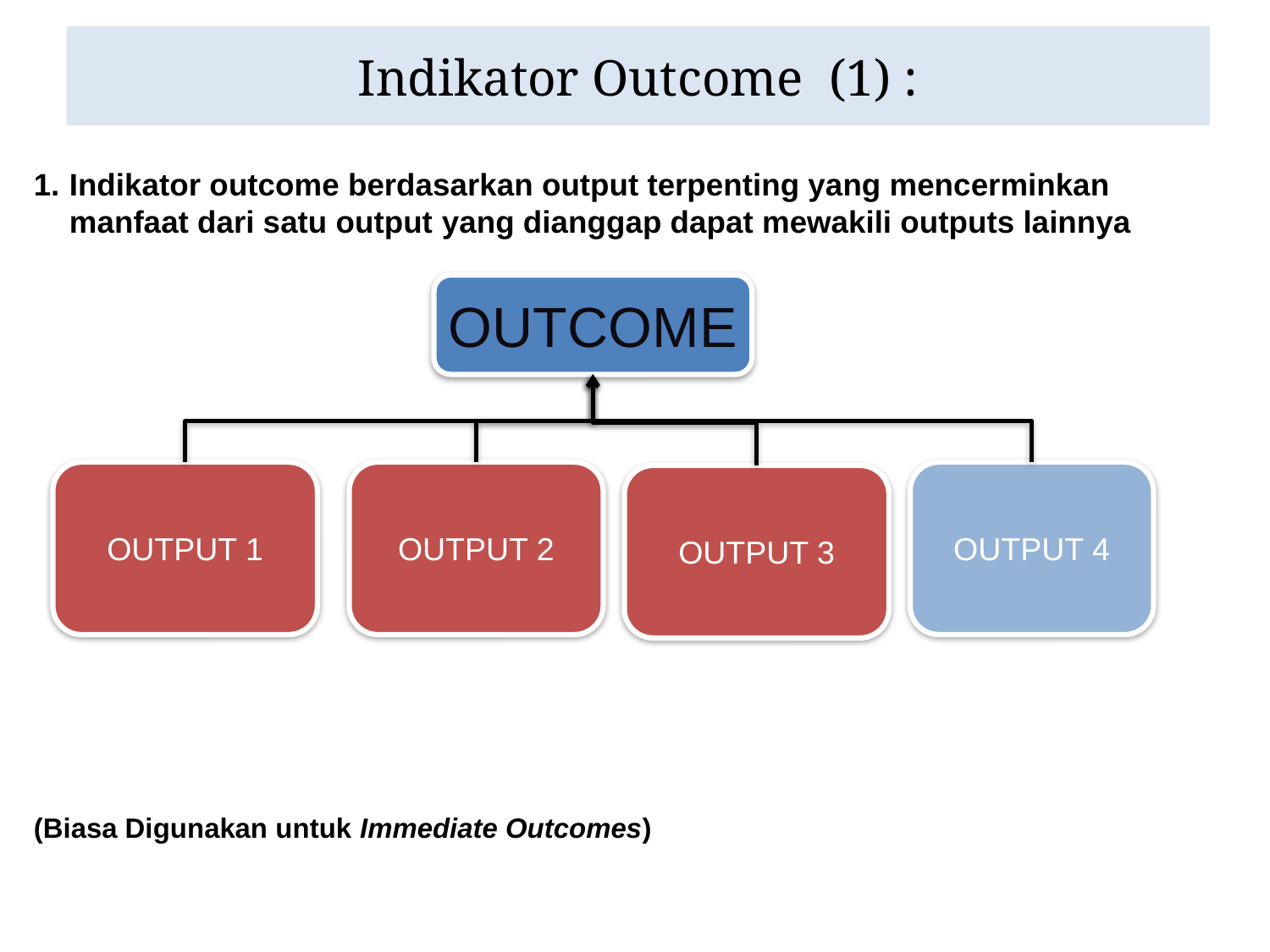

# Indikator Outcome  (1) :
Indikator outcome berdasarkan output terpenting yang mencerminkan manfaat dari satu output yang dianggap dapat mewakili outputs lainnya

(Biasa Digunakan untuk Immediate Outcomes)
OUTCOME
OUTPUT 1
OUTPUT 2
OUTPUT 4
OUTPUT 3